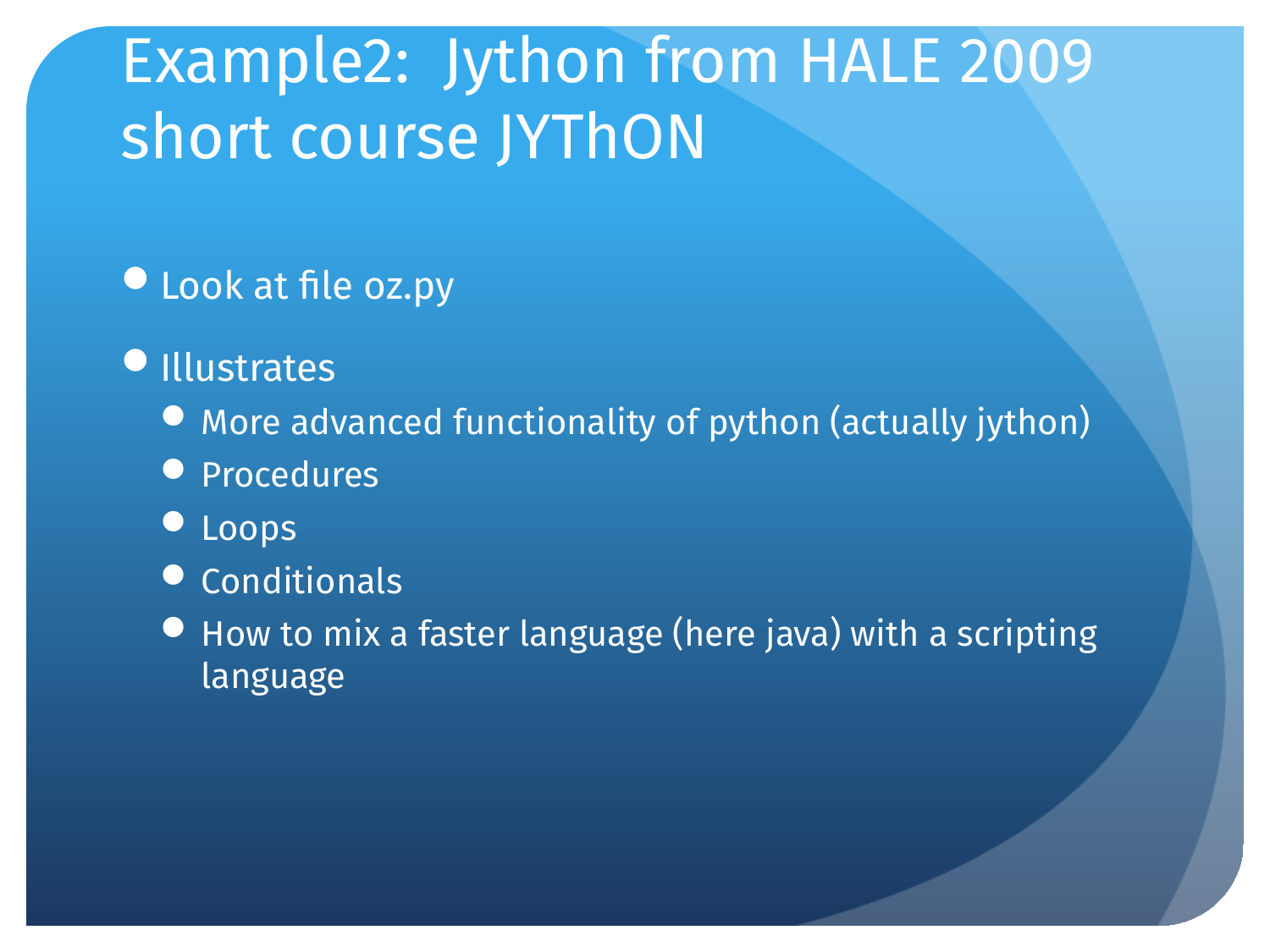

# Example2:  Jython from HALE 2009 short course JYThON
Look at file oz.py
Illustrates
More advanced functionality of python (actually jython)
Procedures
Loops
Conditionals
How to mix a faster language (here java) with a scripting language